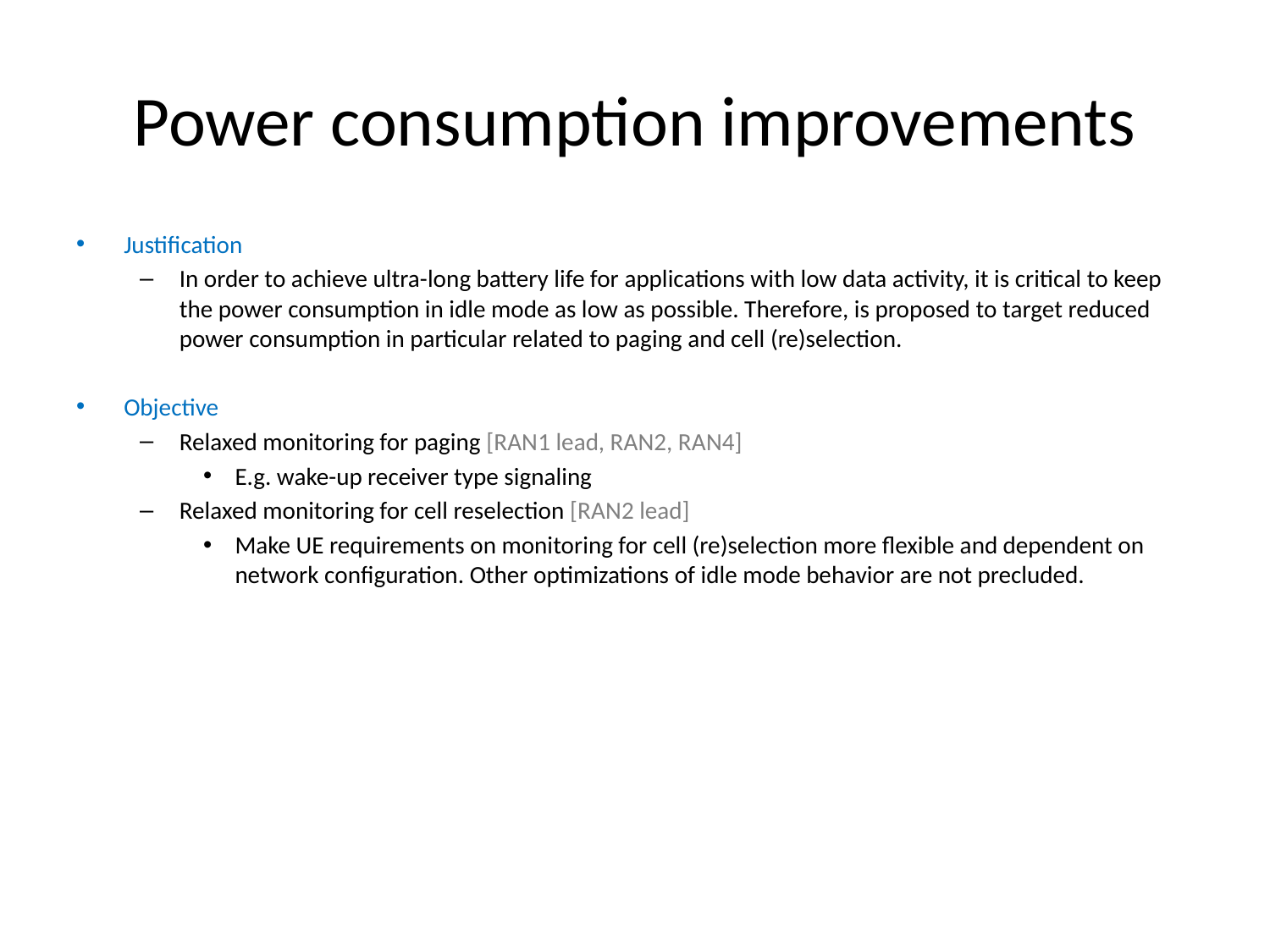

# Power consumption improvements
Justification
In order to achieve ultra-long battery life for applications with low data activity, it is critical to keep the power consumption in idle mode as low as possible. Therefore, is proposed to target reduced power consumption in particular related to paging and cell (re)selection.

Objective
Relaxed monitoring for paging [RAN1 lead, RAN2, RAN4]
E.g. wake-up receiver type signaling
Relaxed monitoring for cell reselection [RAN2 lead]
Make UE requirements on monitoring for cell (re)selection more flexible and dependent on network configuration. Other optimizations of idle mode behavior are not precluded.